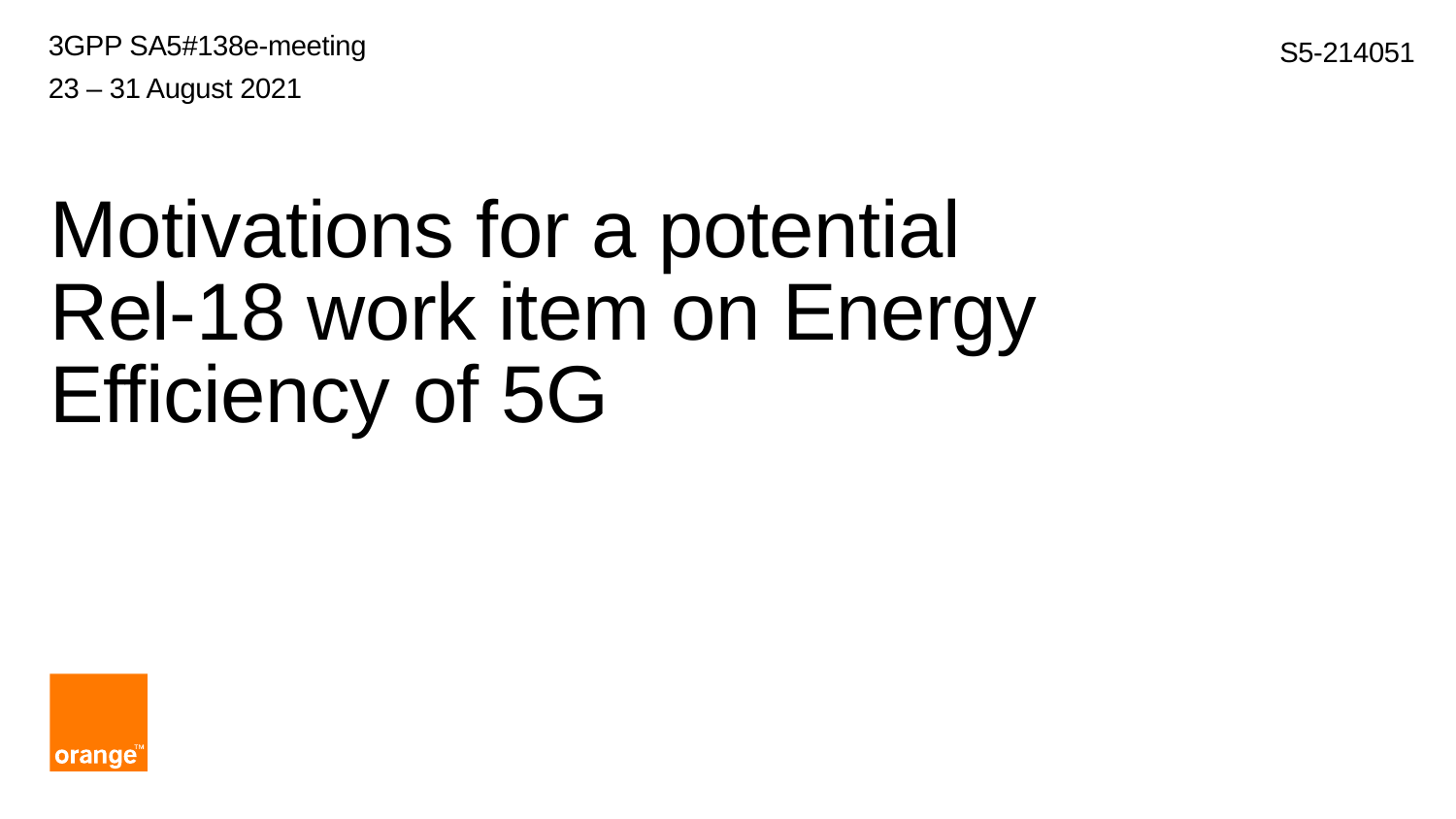

3GPP SA5#138e-meeting
23 – 31 August 2021
S5-214051
# Motivations for a potential Rel-18 work item on Energy Efficiency of 5G